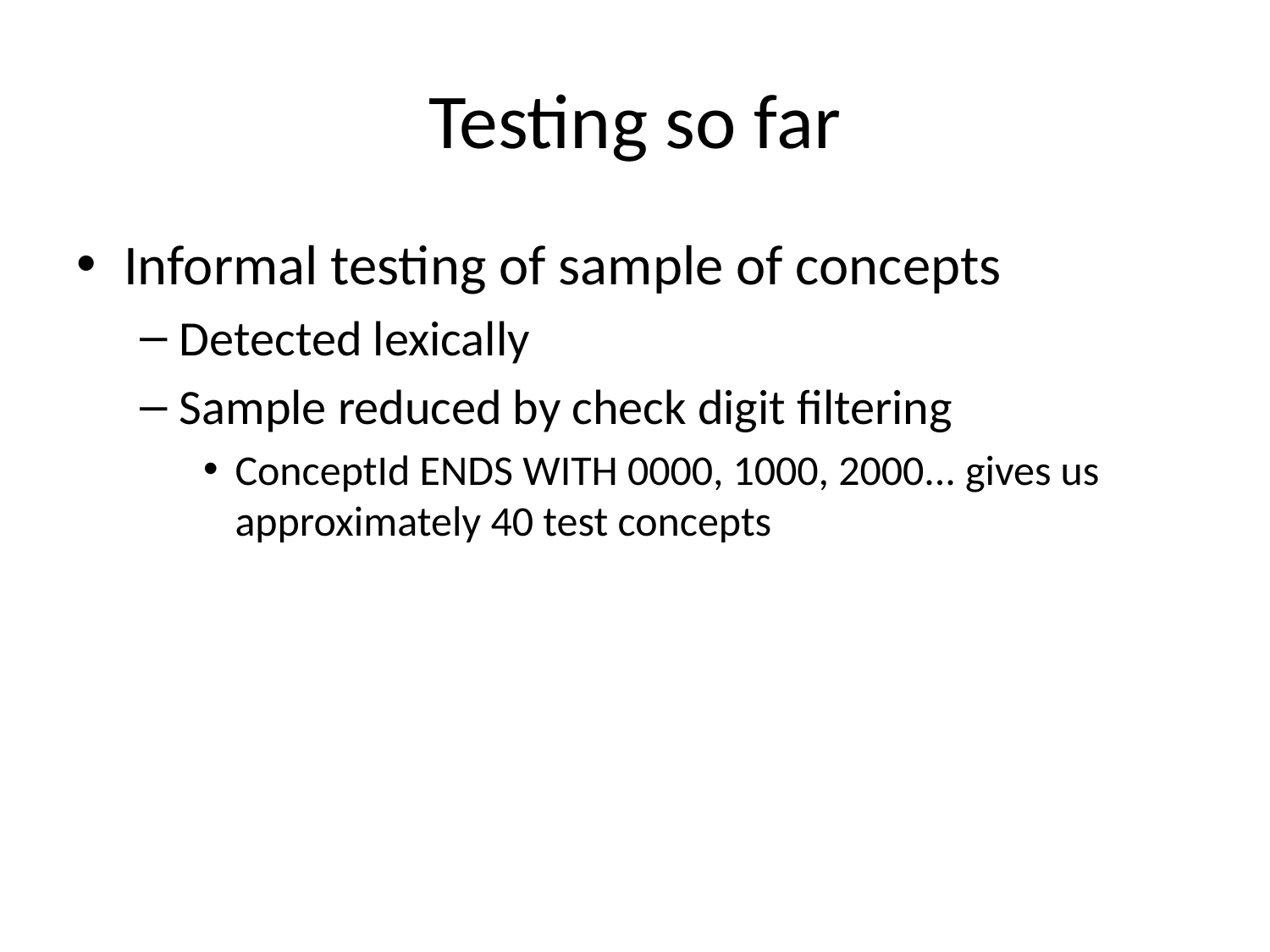

# Testing so far
Informal testing of sample of concepts
Detected lexically
Sample reduced by check digit filtering
ConceptId ENDS WITH 0000, 1000, 2000... gives us approximately 40 test concepts